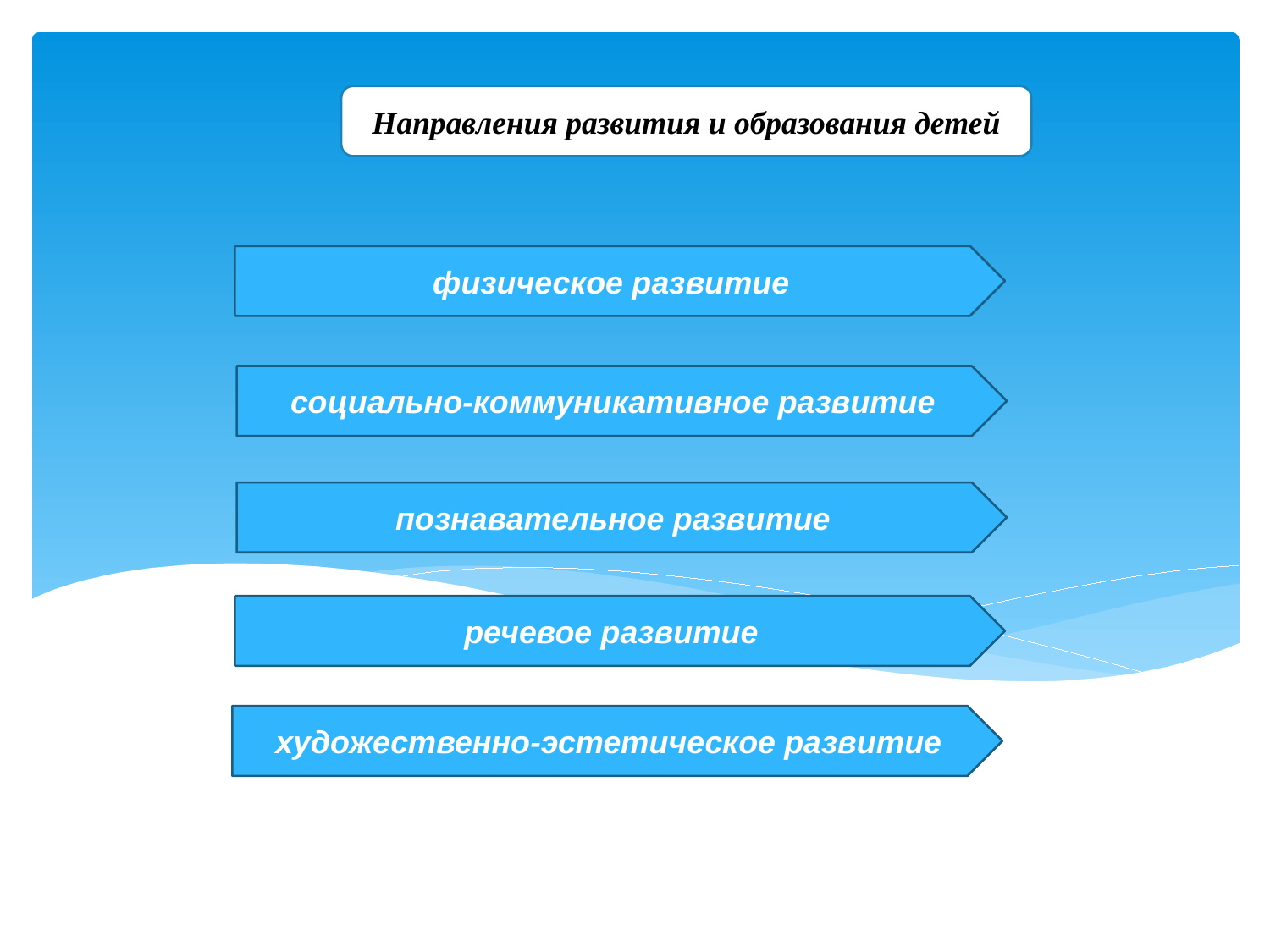

Направления развития и образования детей
физическое развитие
социально-коммуникативное развитие
познавательное развитие
речевое развитие
художественно-эстетическое развитие